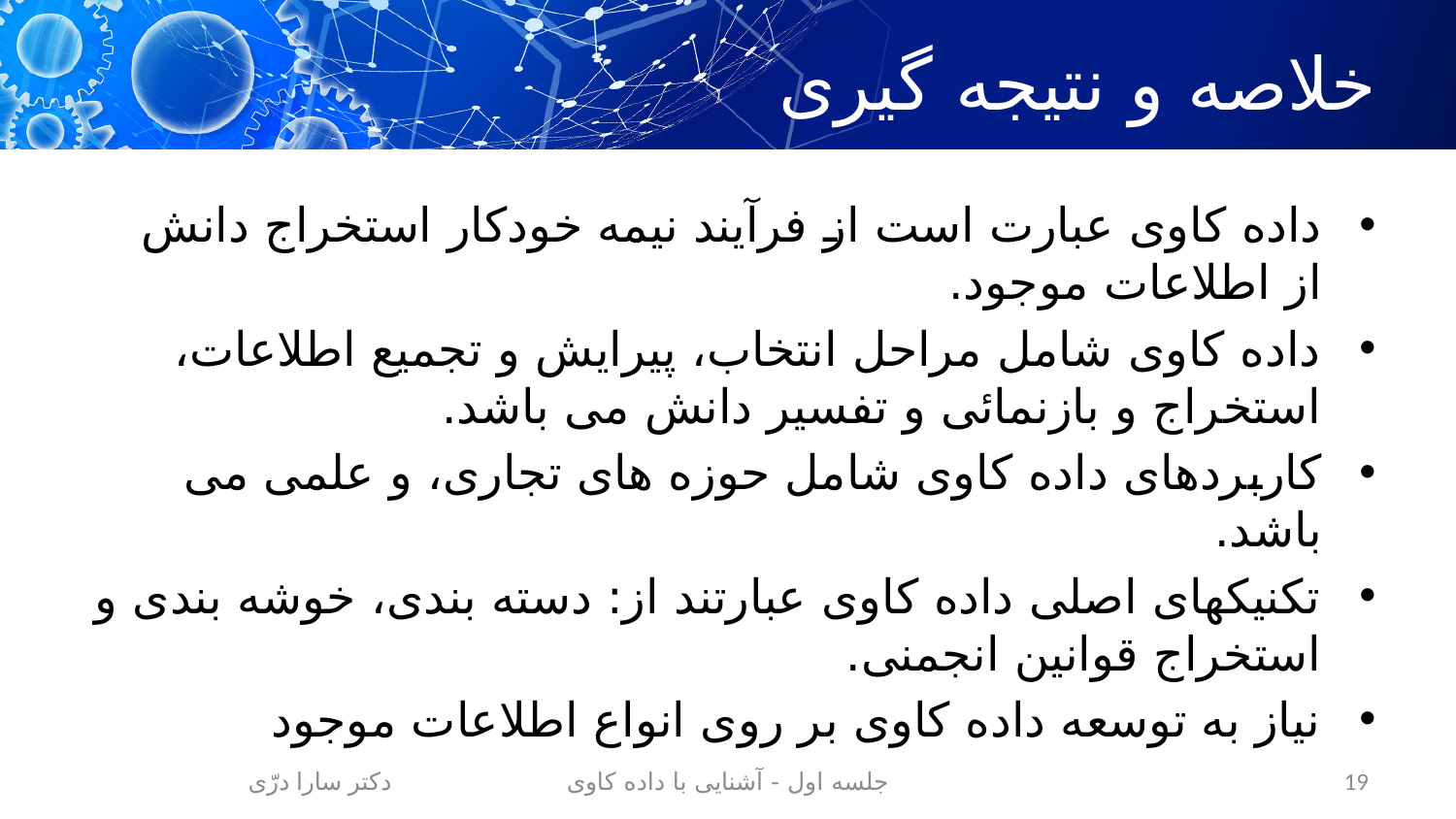

# خلاصه و نتیجه گیری
داده کاوی عبارت است از فرآيند نيمه خودکار استخراج دانش از اطلاعات موجود.
داده کاوی شامل مراحل انتخاب، پيرايش و تجميع اطلاعات، استخراج و بازنمائی و تفسير دانش می باشد.
کاربردهای داده کاوی شامل حوزه های تجاری، و علمی می باشد.
تکنيکهای اصلی داده کاوی عبارتند از: دسته بندی، خوشه بندی و استخراج قوانين انجمنی.
نياز به توسعه داده کاوی بر روی انواع اطلاعات موجود
دکتر سارا درّی
جلسه اول - آشنایی با داده کاوی
19